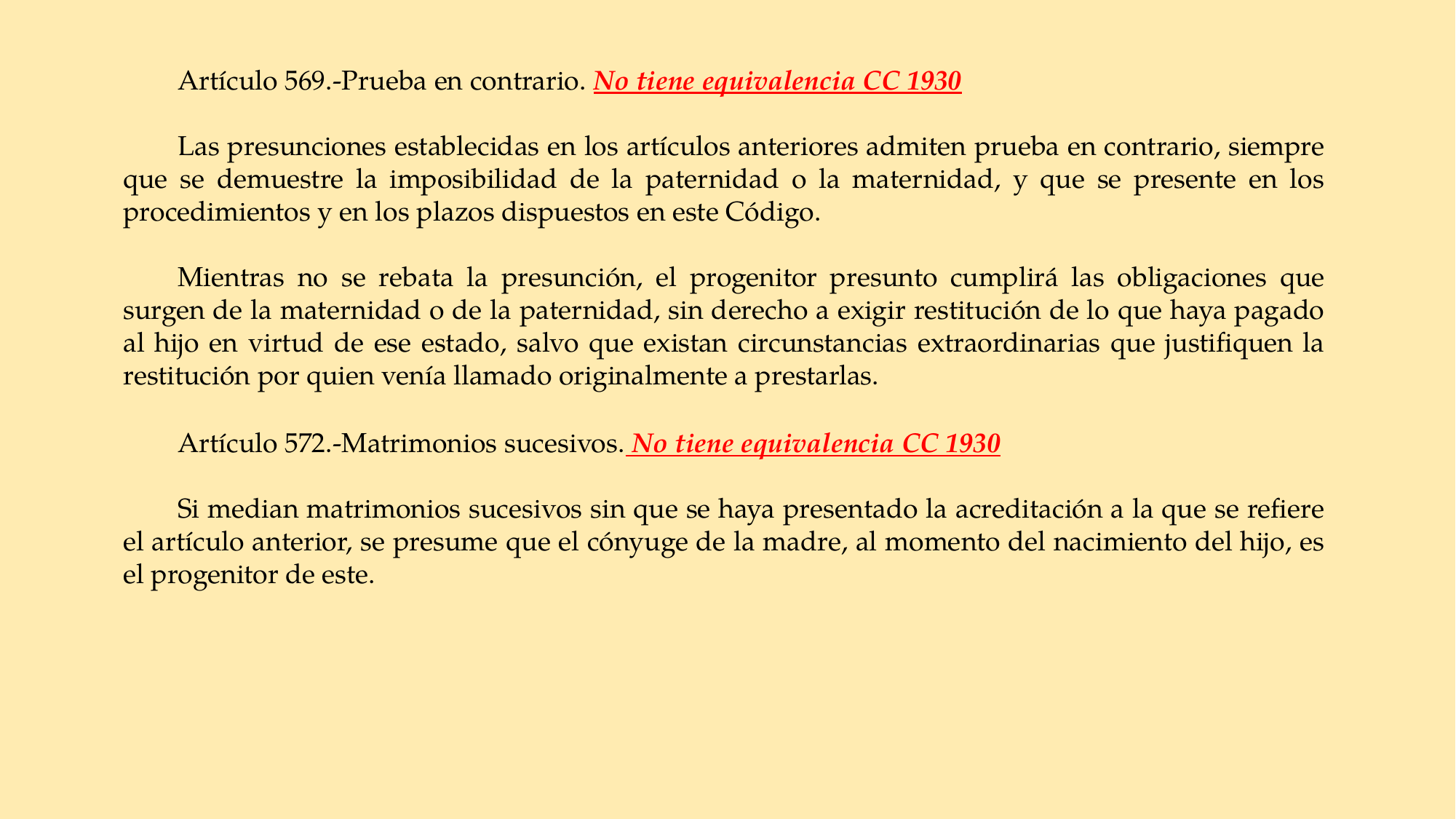

Artículo 569.-Prueba en contrario. No tiene equivalencia CC 1930

Las presunciones establecidas en los artículos anteriores admiten prueba en contrario, siempre que se demuestre la imposibilidad de la paternidad o la maternidad, y que se presente en los procedimientos y en los plazos dispuestos en este Código.

Mientras no se rebata la presunción, el progenitor presunto cumplirá las obligaciones que surgen de la maternidad o de la paternidad, sin derecho a exigir restitución de lo que haya pagado al hijo en virtud de ese estado, salvo que existan circunstancias extraordinarias que justifiquen la restitución por quien venía llamado originalmente a prestarlas.
Artículo 572.-Matrimonios sucesivos. No tiene equivalencia CC 1930

Si median matrimonios sucesivos sin que se haya presentado la acreditación a la que se refiere el artículo anterior, se presume que el cónyuge de la madre, al momento del nacimiento del hijo, es el progenitor de este.